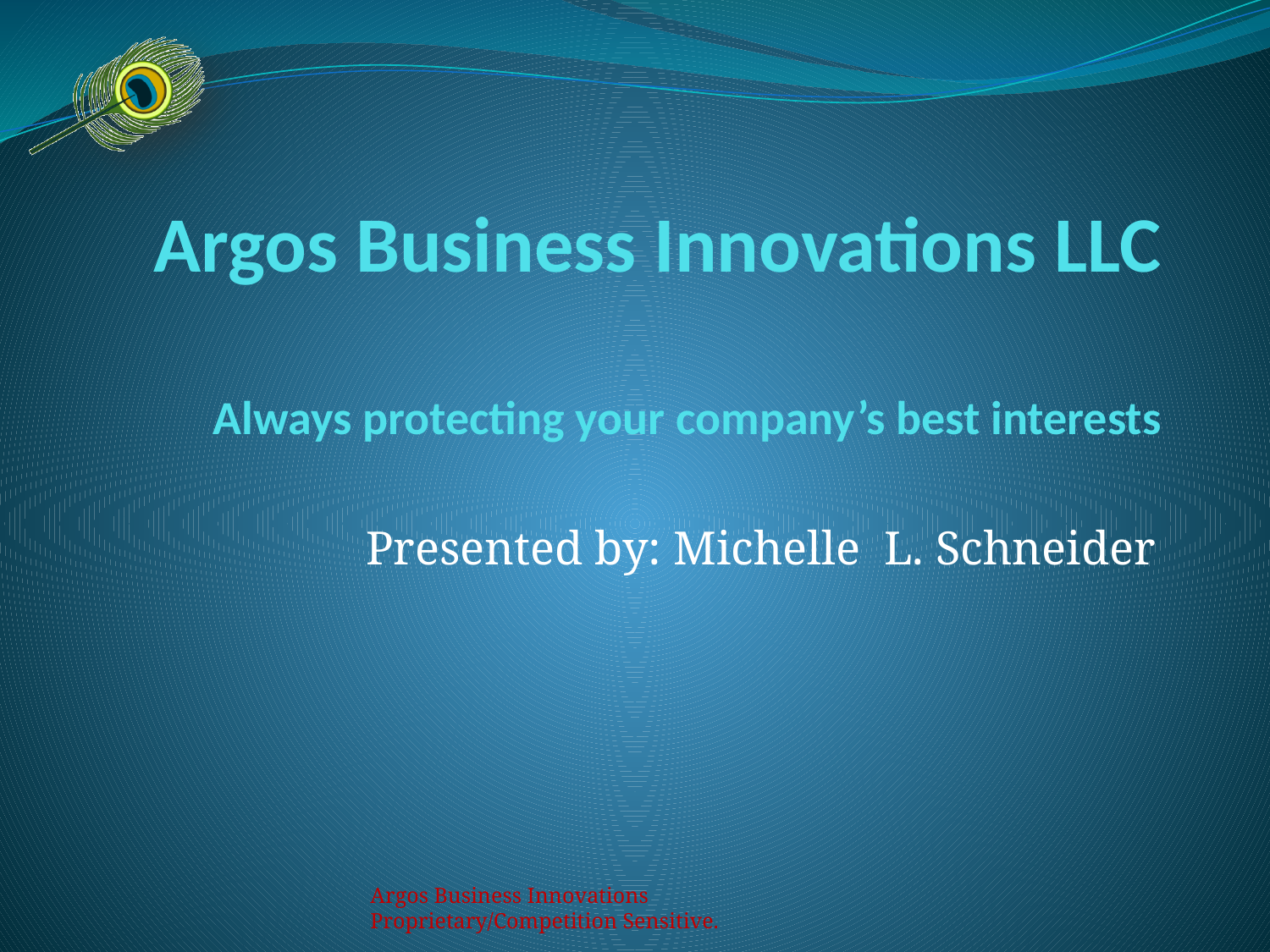

# Argos Business Innovations LLC Always protecting your company’s best interests

Presented by: Michelle  L. Schneider

Argos Business Innovations Proprietary/Competition Sensitive.